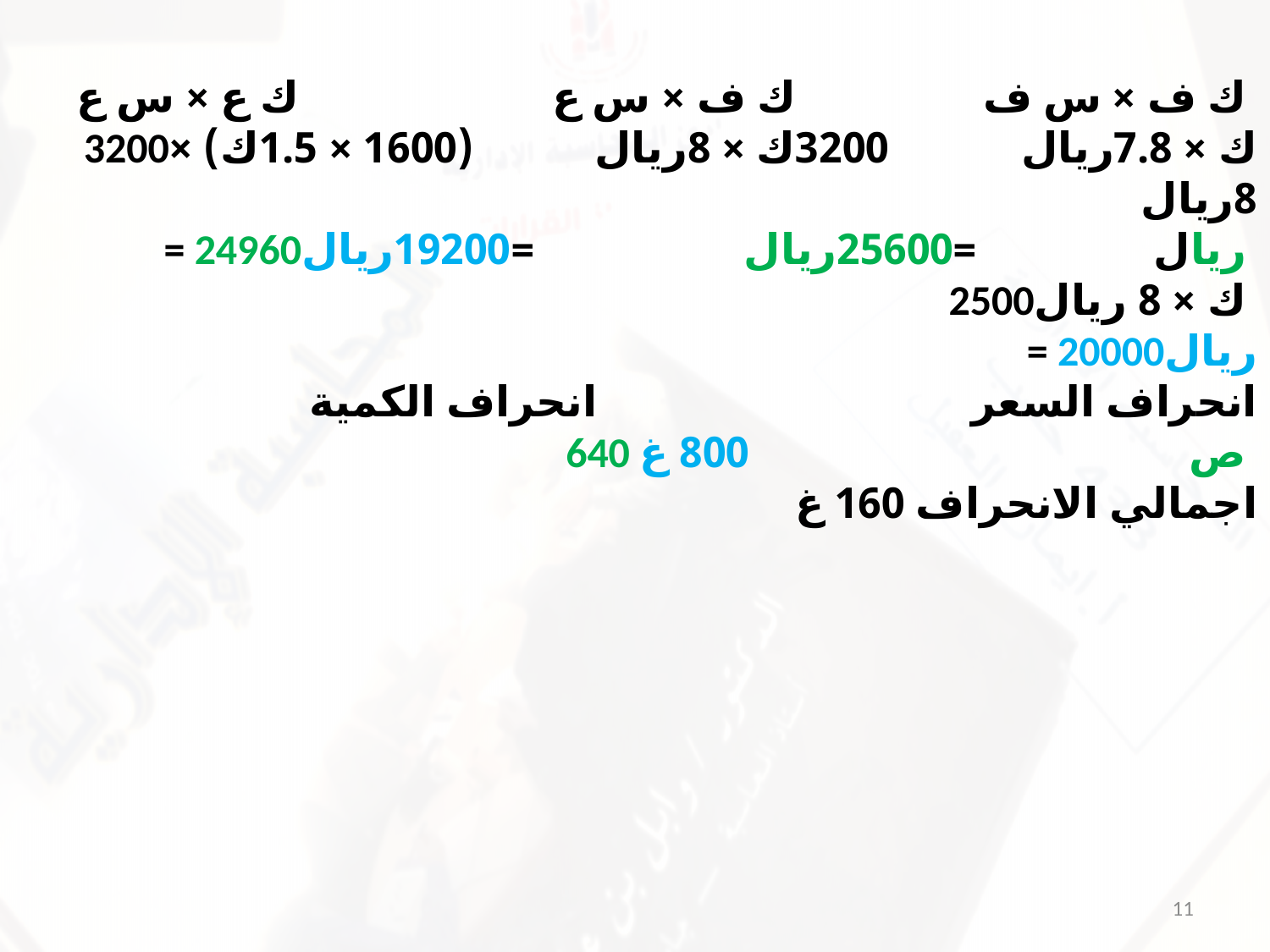

ك ف × س ف                 ك ف × س ع                       ك ع × س ع
3200ك × 7.8ريال            3200ك × 8ريال           (1600 × 1.5ك) × 8ريال
= 24960ريال                =25600ريال                   =19200ريال
                                  2500ك × 8 ريال
                                 = 20000ريال
               انحراف السعر                                  انحراف الكمية
                  640 ص                                        800 غ
                                    اجمالي الانحراف 160 غ
11